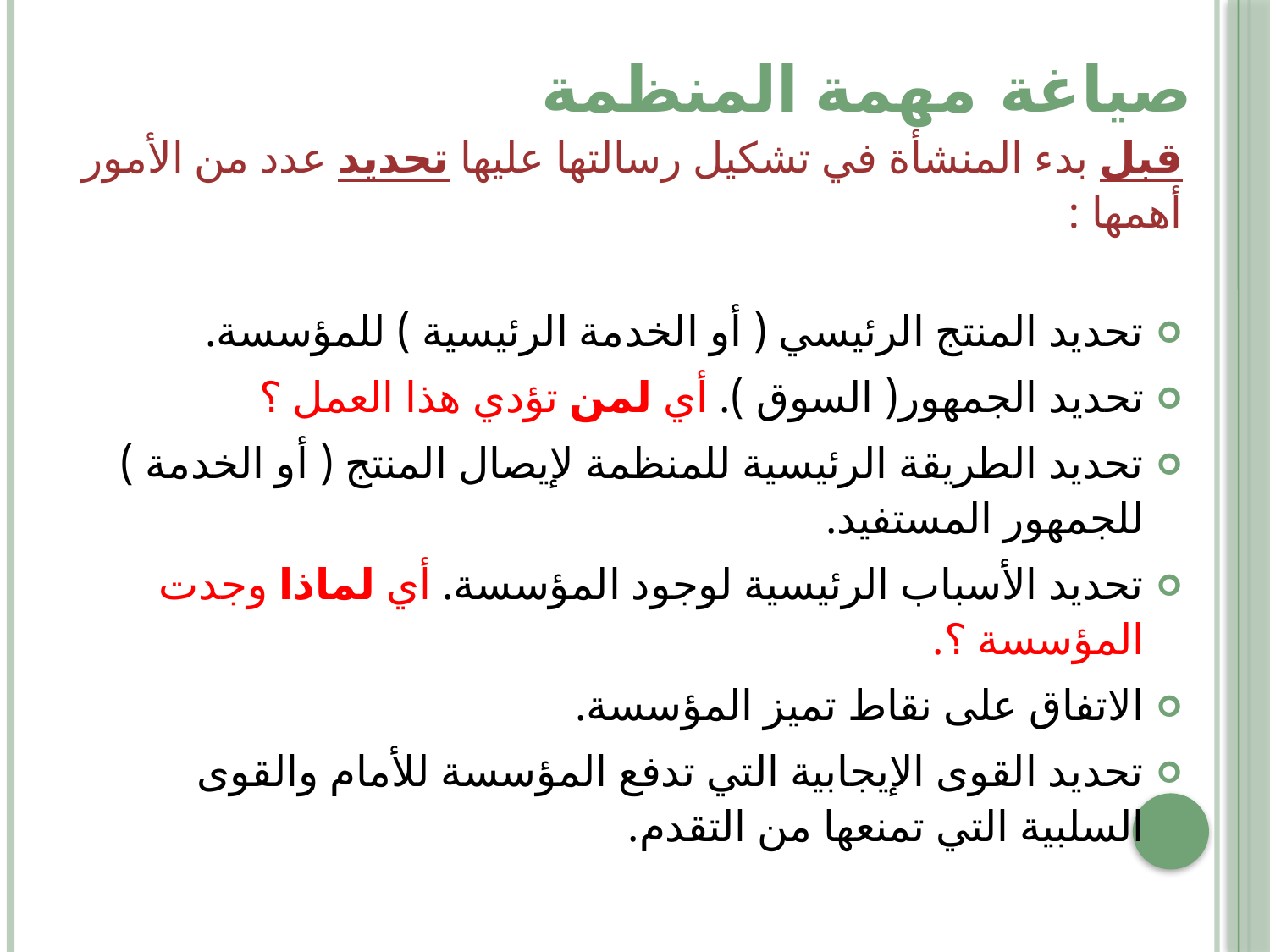

# صياغة مهمة المنظمة
قبل بدء المنشأة في تشكيل رسالتها عليها تحديد عدد من الأمور أهمها :

تحديد المنتج الرئيسي ( أو الخدمة الرئيسية ) للمؤسسة.
تحديد الجمهور( السوق ). أي لمن تؤدي هذا العمل ؟
تحديد الطريقة الرئيسية للمنظمة لإيصال المنتج ( أو الخدمة ) للجمهور المستفيد.
تحديد الأسباب الرئيسية لوجود المؤسسة. أي لماذا وجدت المؤسسة ؟.
الاتفاق على نقاط تميز المؤسسة.
تحديد القوى الإيجابية التي تدفع المؤسسة للأمام والقوى السلبية التي تمنعها من التقدم.